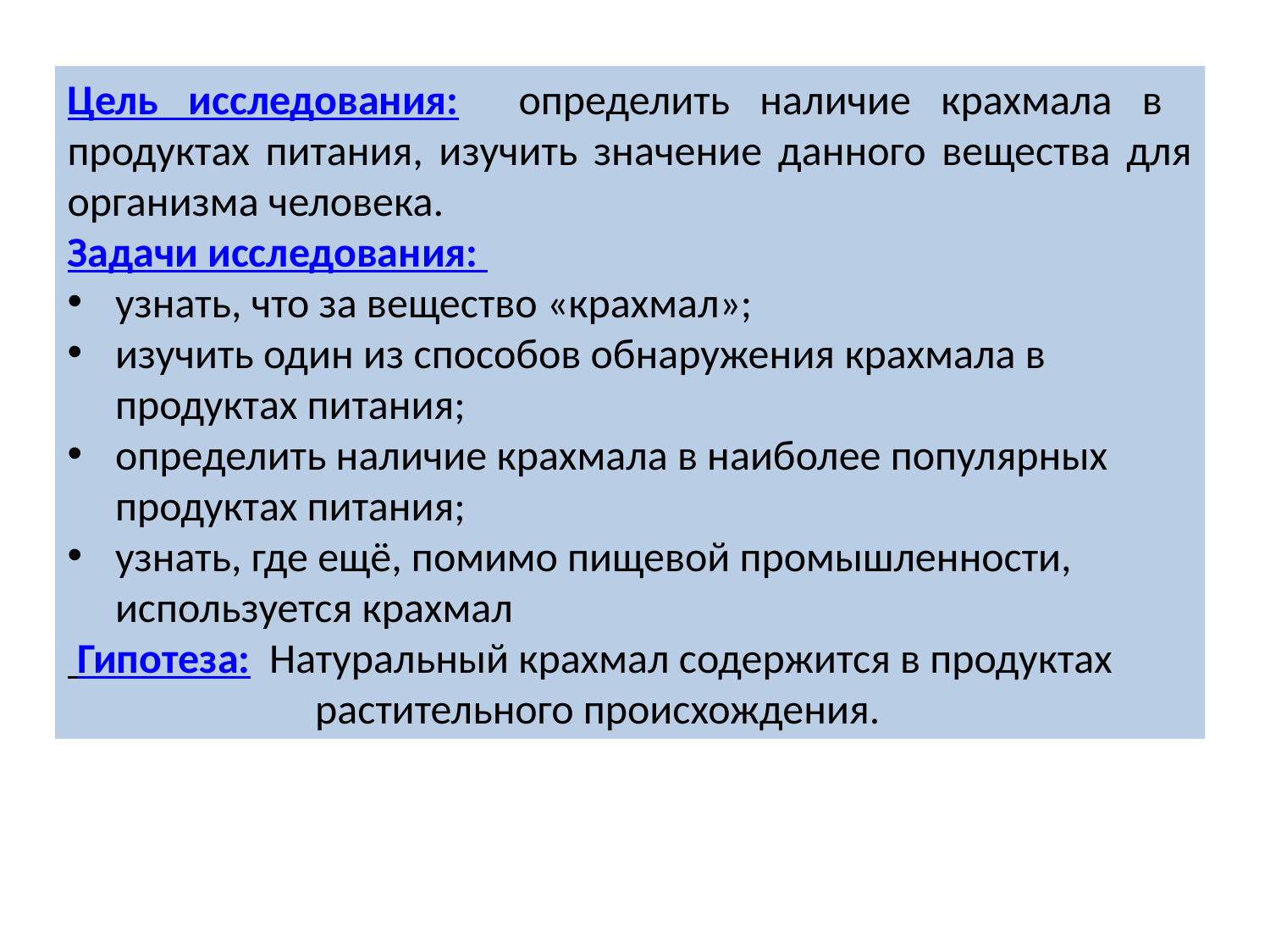

Цель исследования:  определить наличие крахмала в  продуктах питания, изучить значение данного вещества для организма человека.
Задачи исследования:
узнать, что за вещество «крахмал»;
изучить один из способов обнаружения крахмала в продуктах питания;
определить наличие крахмала в наиболее популярных  продуктах питания;
узнать, где ещё, помимо пищевой промышленности, используется крахмал
 Гипотеза:  Натуральный крахмал содержится в продуктах
                          растительного происхождения.